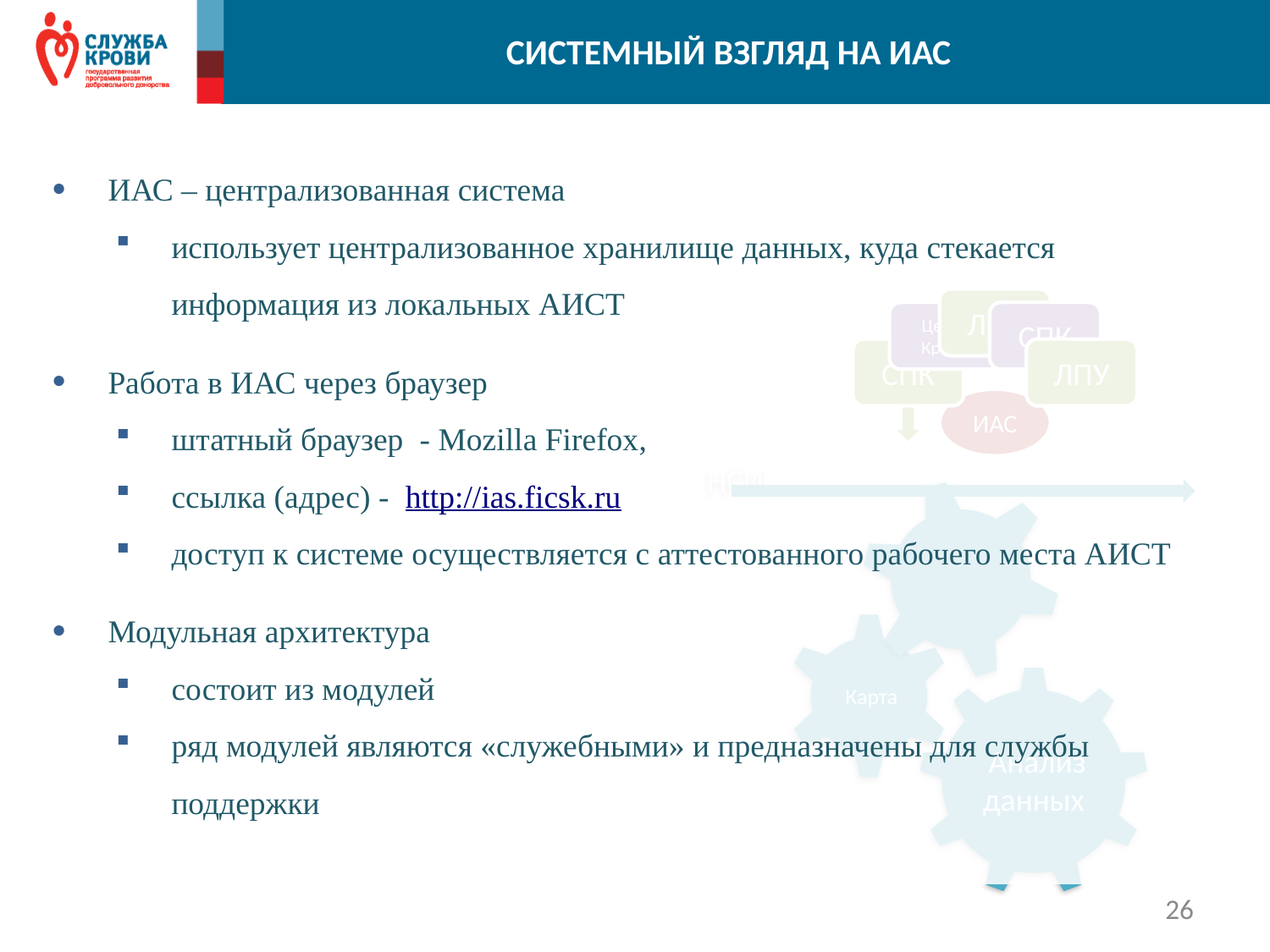

# Системный взгляд на ИАС
ИАС – централизованная система
использует централизованное хранилище данных, куда стекается информация из локальных АИСТ
Работа в ИАС через браузер
штатный браузер  - Mozilla Firefox,
ссылка (адрес) -  http://ias.ficsk.ru
доступ к системе осуществляется с аттестованного рабочего места АИСТ
Модульная архитектура
состоит из модулей
ряд модулей являются «служебными» и предназначены для службы поддержки

ИАС
СПК
Центр Крови
ЛПУ
ЛПУ
СПК
 Карта
 НСИ
26